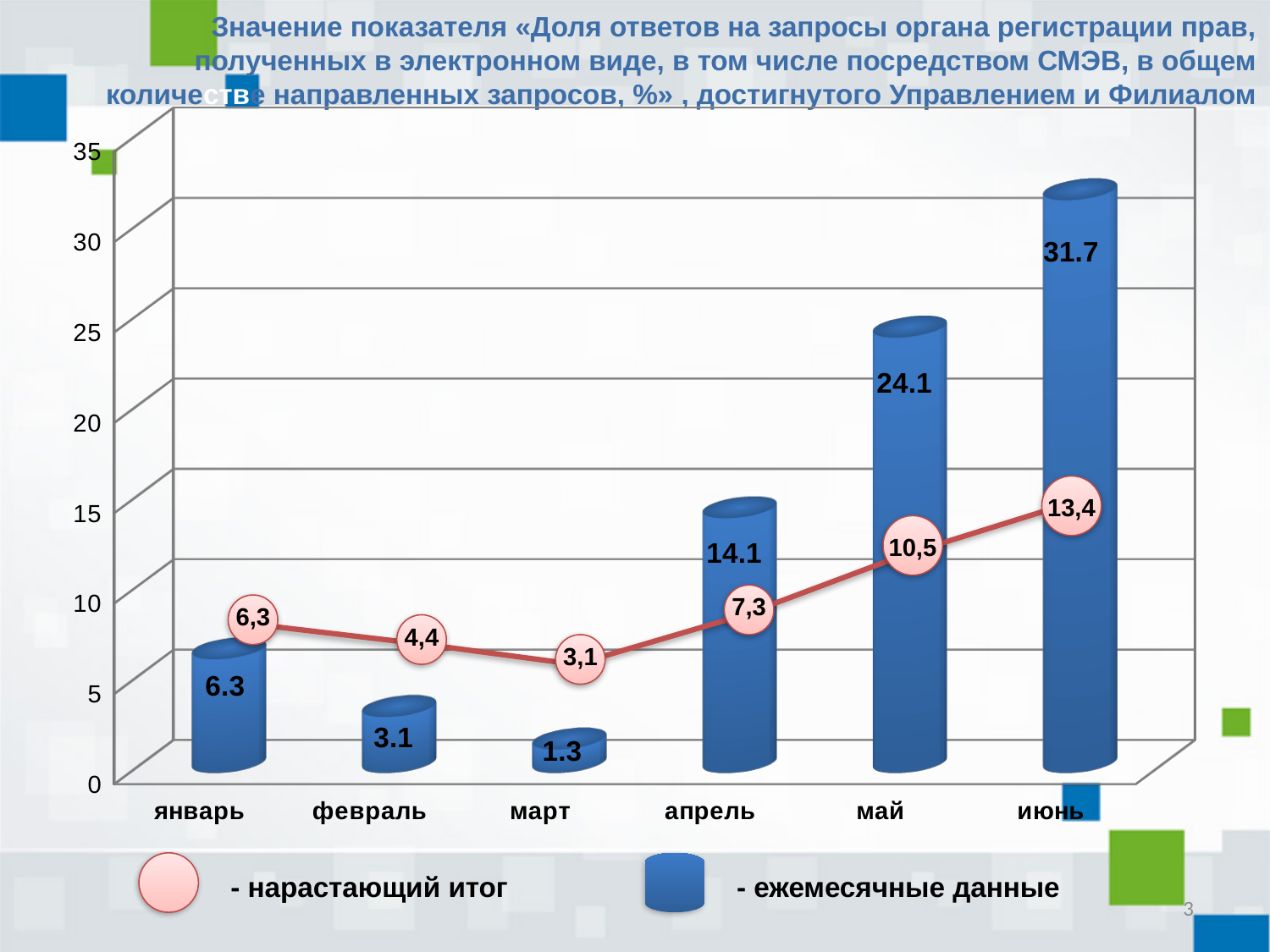

# Значение показателя «Доля ответов на запросы органа регистрации прав, полученных в электронном виде, в том числе посредством СМЭВ, в общем количестве направленных запросов, %» , достигнутого Управлением и Филиалом

[unsupported chart]

13,4

10,5
7,3

4,4

3,1

6,3

- нарастающий итог
- ежемесячные данные
3